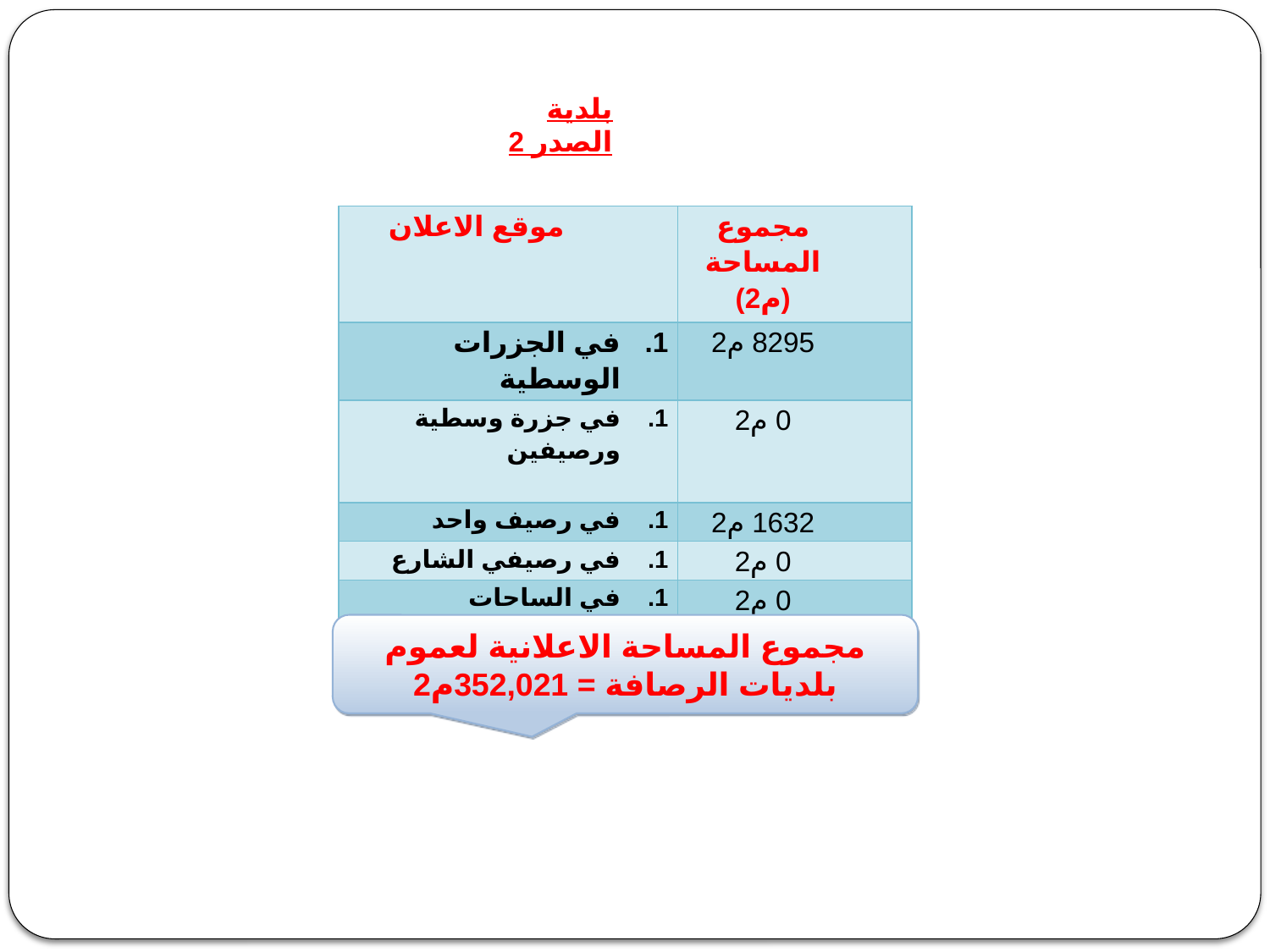

بلدية الصدر 2
| موقع الاعلان | مجموع المساحة (م2) |
| --- | --- |
| في الجزرات الوسطية | 8295 م2 |
| في جزرة وسطية ورصيفين | 0 م2 |
| في رصيف واحد | 1632 م2 |
| في رصيفي الشارع | 0 م2 |
| في الساحات | 0 م2 |
| المساحة الاعلانية المتاحة للبلدية | 9927 م2 |
مجموع المساحة الاعلانية لعموم بلديات الرصافة = 352,021م2